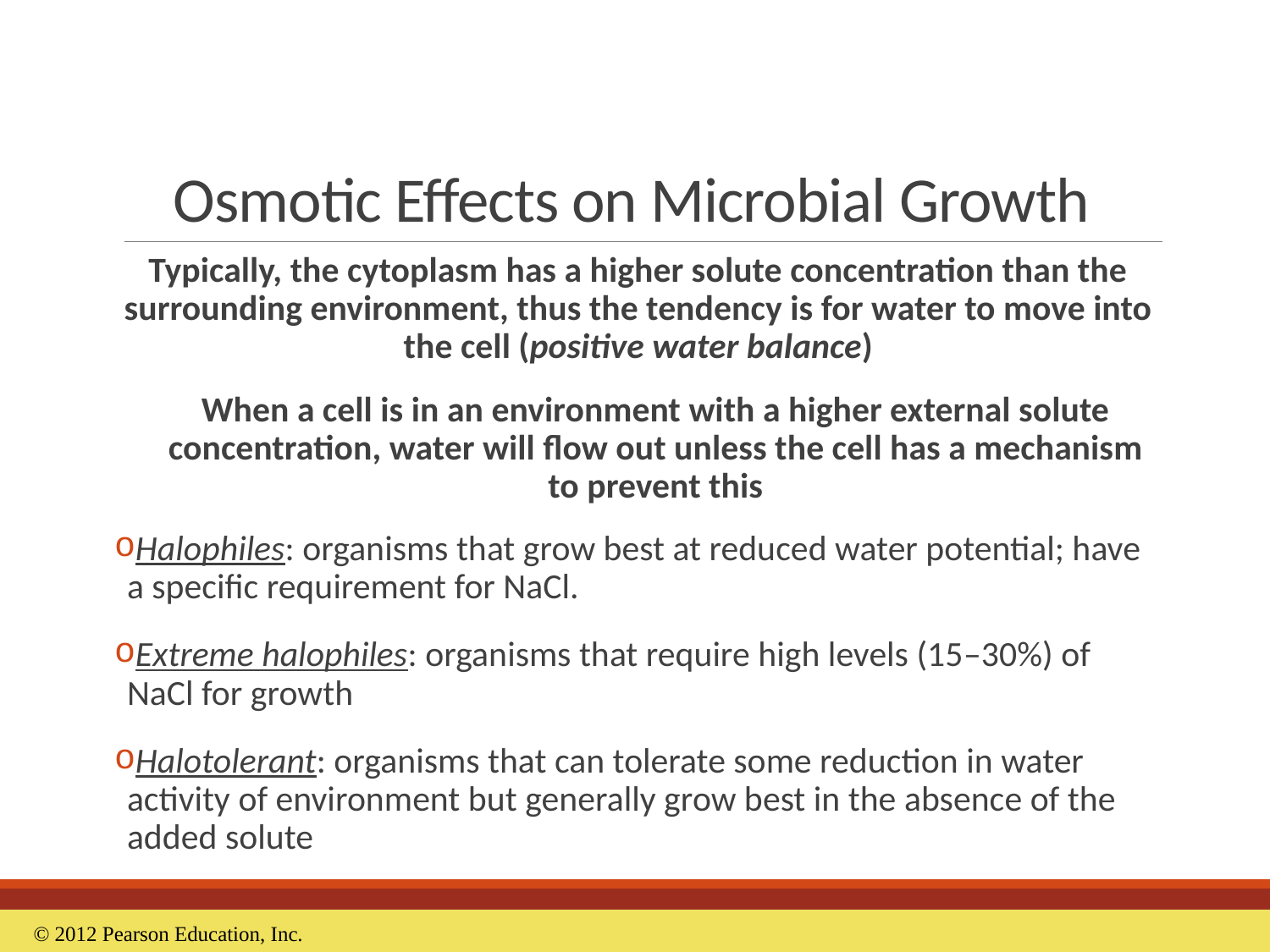

# Osmotic Effects on Microbial Growth
Typically, the cytoplasm has a higher solute concentration than the surrounding environment, thus the tendency is for water to move into the cell (positive water balance)
When a cell is in an environment with a higher external solute concentration, water will flow out unless the cell has a mechanism to prevent this
Halophiles: organisms that grow best at reduced water potential; have a specific requirement for NaCl.
Extreme halophiles: organisms that require high levels (15–30%) of NaCl for growth
Halotolerant: organisms that can tolerate some reduction in water activity of environment but generally grow best in the absence of the added solute

© 2012 Pearson Education, Inc.